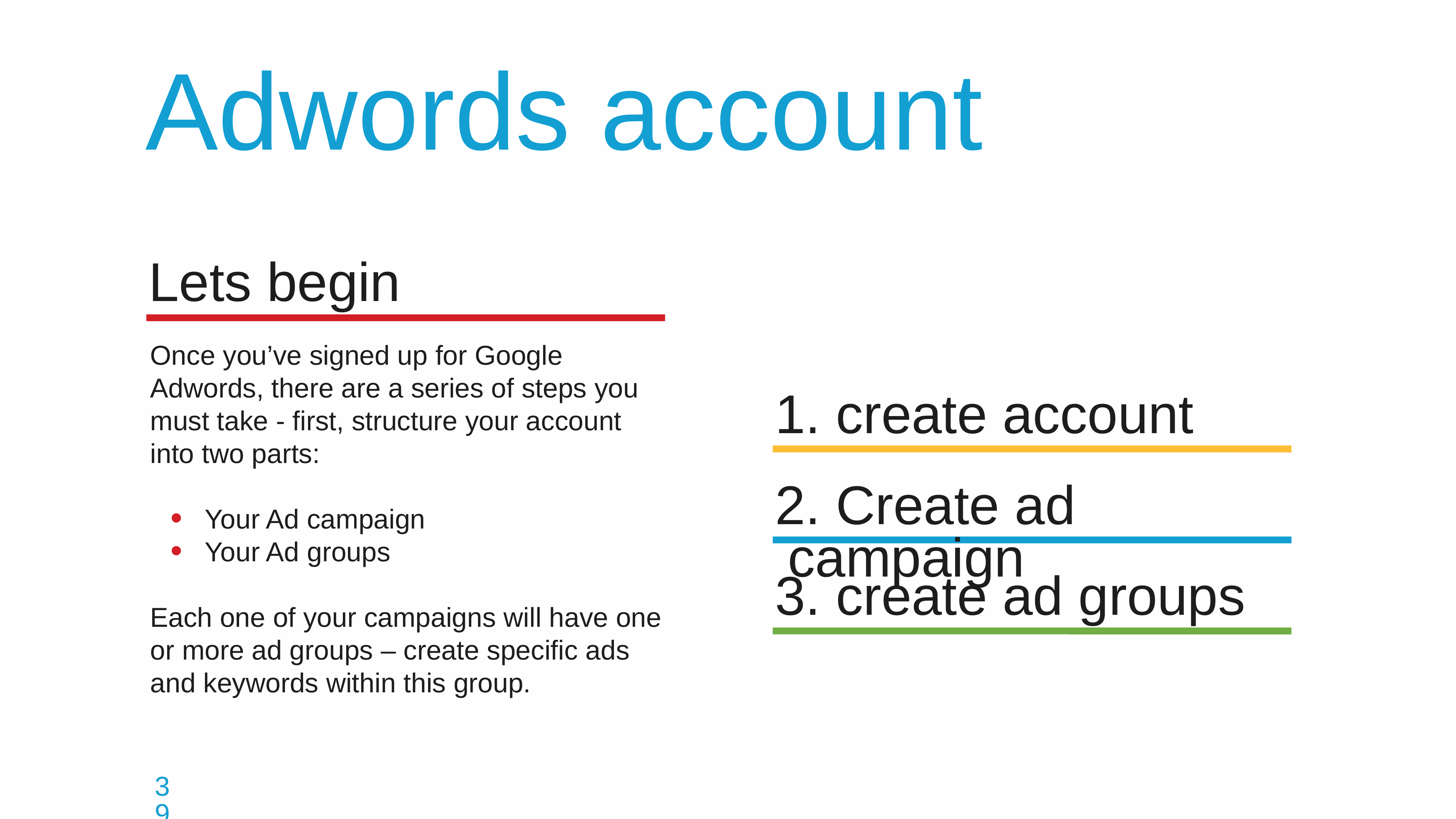

Adwords account
Lets begin

Once you’ve signed up for Google Adwords, there are a series of steps you must take - first, structure your account into two parts:

Your Ad campaign
Your Ad groups

Each one of your campaigns will have one or more ad groups – create specific ads and keywords within this group.
 create account

 Create ad campaign

 create ad groups

39